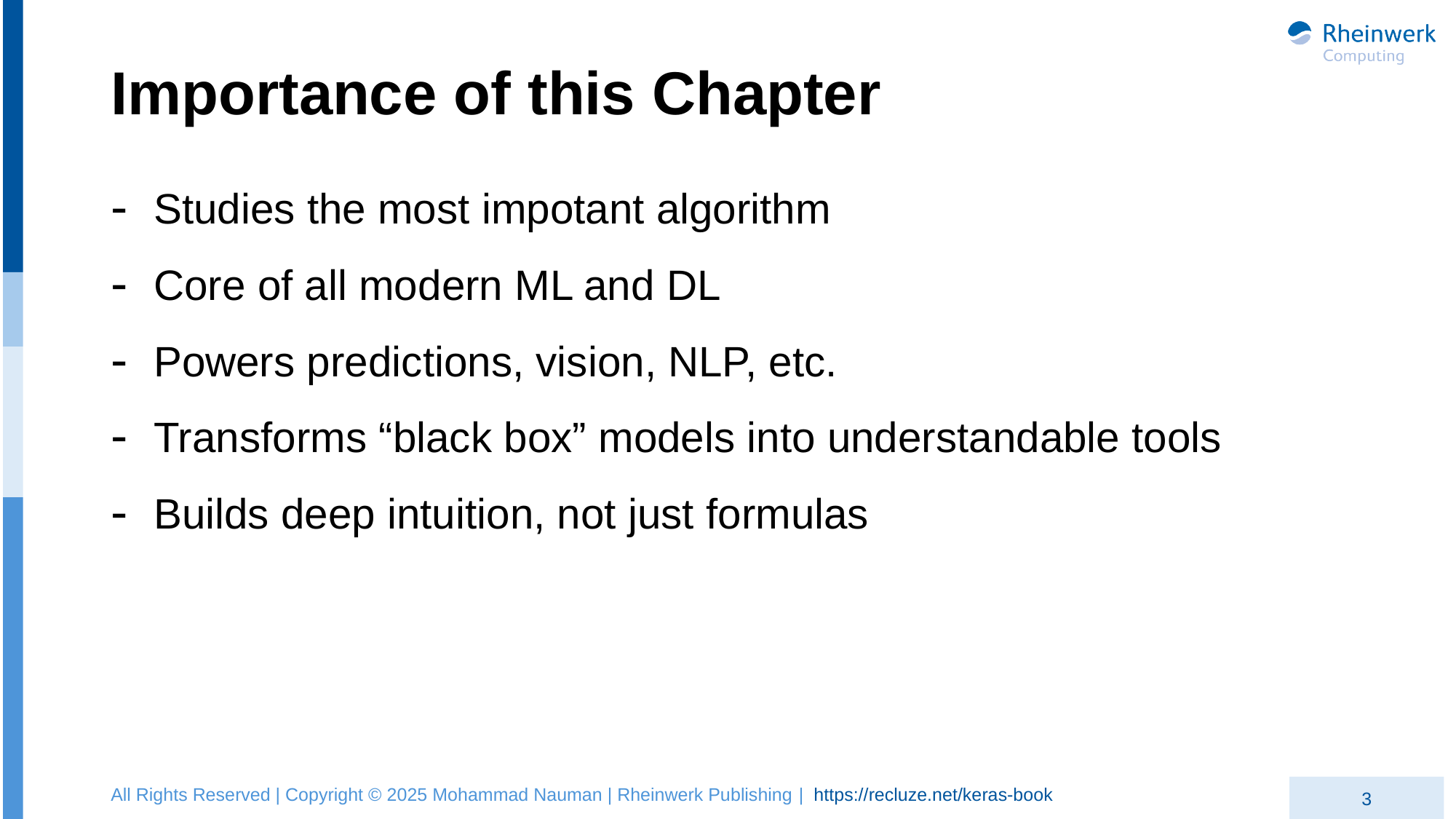

# Importance of this Chapter
Studies the most impotant algorithm
Core of all modern ML and DL
Powers predictions, vision, NLP, etc.
Transforms “black box” models into understandable tools
Builds deep intuition, not just formulas